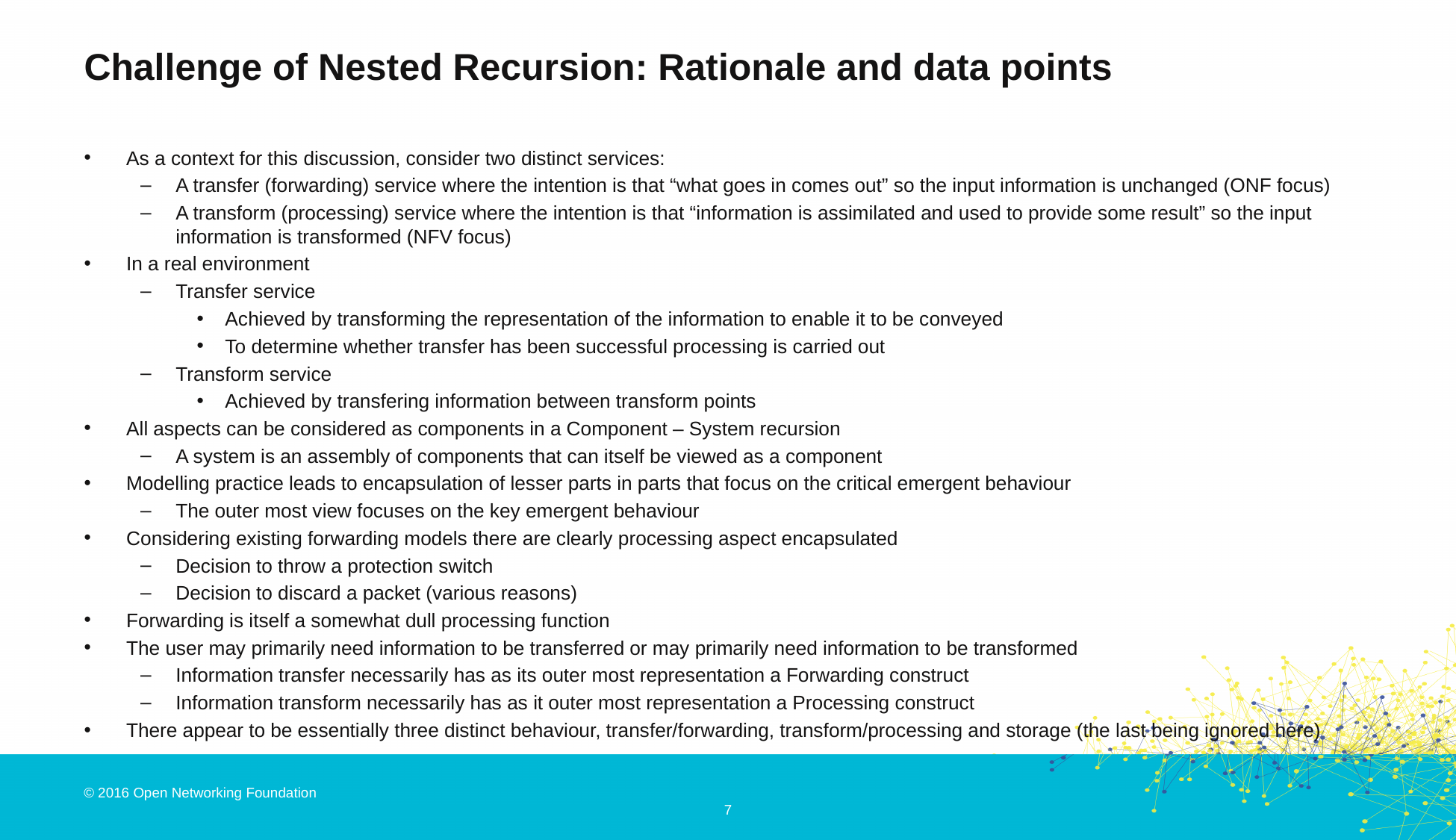

# Challenge of Nested Recursion: Rationale and data points
As a context for this discussion, consider two distinct services:
A transfer (forwarding) service where the intention is that “what goes in comes out” so the input information is unchanged (ONF focus)
A transform (processing) service where the intention is that “information is assimilated and used to provide some result” so the input information is transformed (NFV focus)
In a real environment
Transfer service
Achieved by transforming the representation of the information to enable it to be conveyed
To determine whether transfer has been successful processing is carried out
Transform service
Achieved by transfering information between transform points
All aspects can be considered as components in a Component – System recursion
A system is an assembly of components that can itself be viewed as a component
Modelling practice leads to encapsulation of lesser parts in parts that focus on the critical emergent behaviour
The outer most view focuses on the key emergent behaviour
Considering existing forwarding models there are clearly processing aspect encapsulated
Decision to throw a protection switch
Decision to discard a packet (various reasons)
Forwarding is itself a somewhat dull processing function
The user may primarily need information to be transferred or may primarily need information to be transformed
Information transfer necessarily has as its outer most representation a Forwarding construct
Information transform necessarily has as it outer most representation a Processing construct
There appear to be essentially three distinct behaviour, transfer/forwarding, transform/processing and storage (the last being ignored here)
7